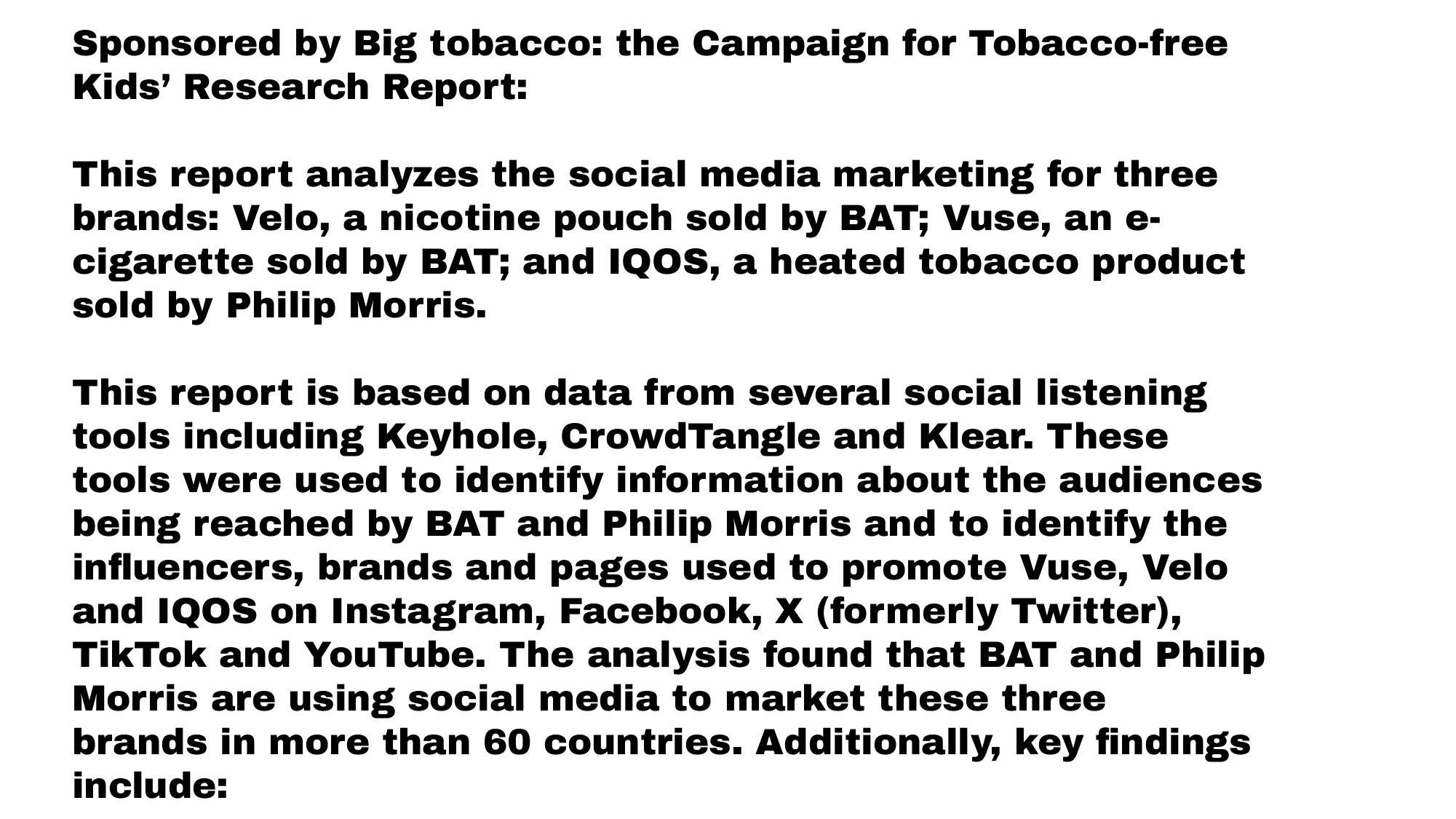

Sponsored by Big tobacco: the Campaign for Tobacco-free Kids’ Research Report:

This report analyzes the social media marketing for three brands: Velo, a nicotine pouch sold by BAT; Vuse, an e-cigarette sold by BAT; and IQOS, a heated tobacco product sold by Philip Morris.

This report is based on data from several social listening tools including Keyhole, CrowdTangle and Klear. These tools were used to identify information about the audiences being reached by BAT and Philip Morris and to identify the
influencers, brands and pages used to promote Vuse, Velo and IQOS on Instagram, Facebook, X (formerly Twitter), TikTok and YouTube. The analysis found that BAT and Philip Morris are using social media to market these three
brands in more than 60 countries. Additionally, key findings include: